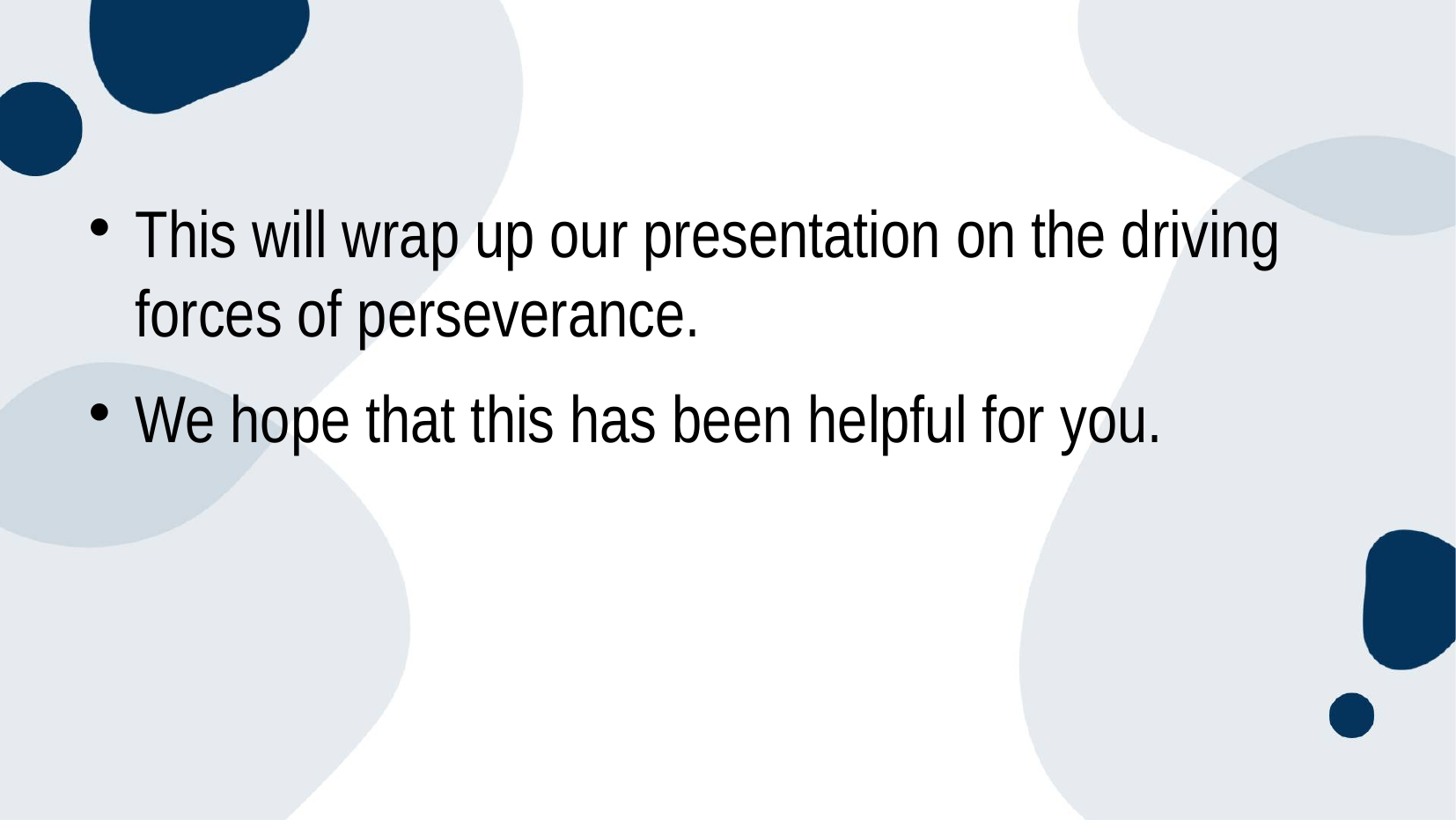

#
This will wrap up our presentation on the driving forces of perseverance.
We hope that this has been helpful for you.